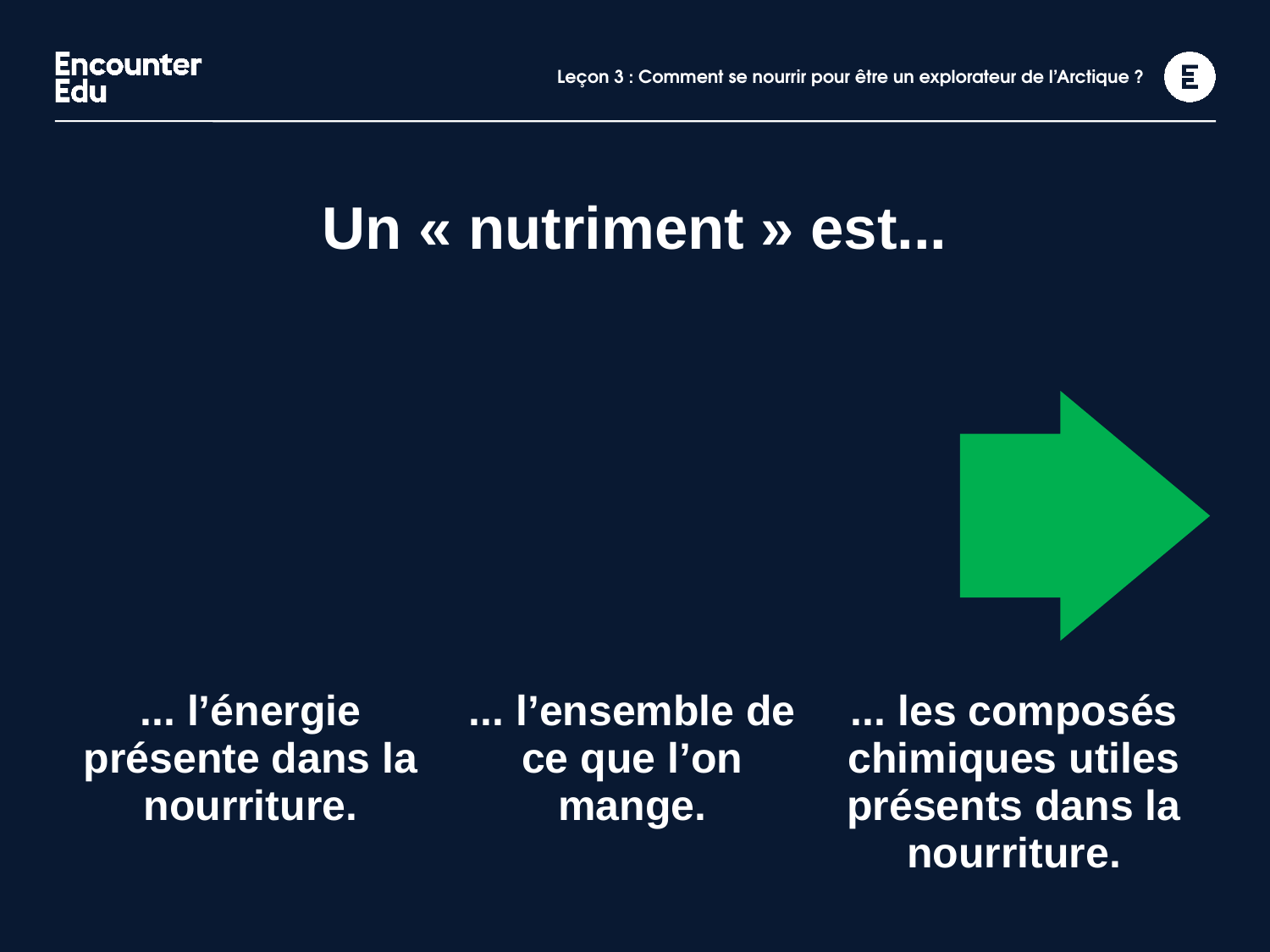

# Leçon 3 : Comment se nourrir pour être un explorateur de l’Arctique ?
Un « nutriment » est...

| ... l’énergie présente dans la nourriture. | ... l’ensemble de ce que l’on mange. | ... les composés chimiques utiles présents dans la nourriture. |
| --- | --- | --- |